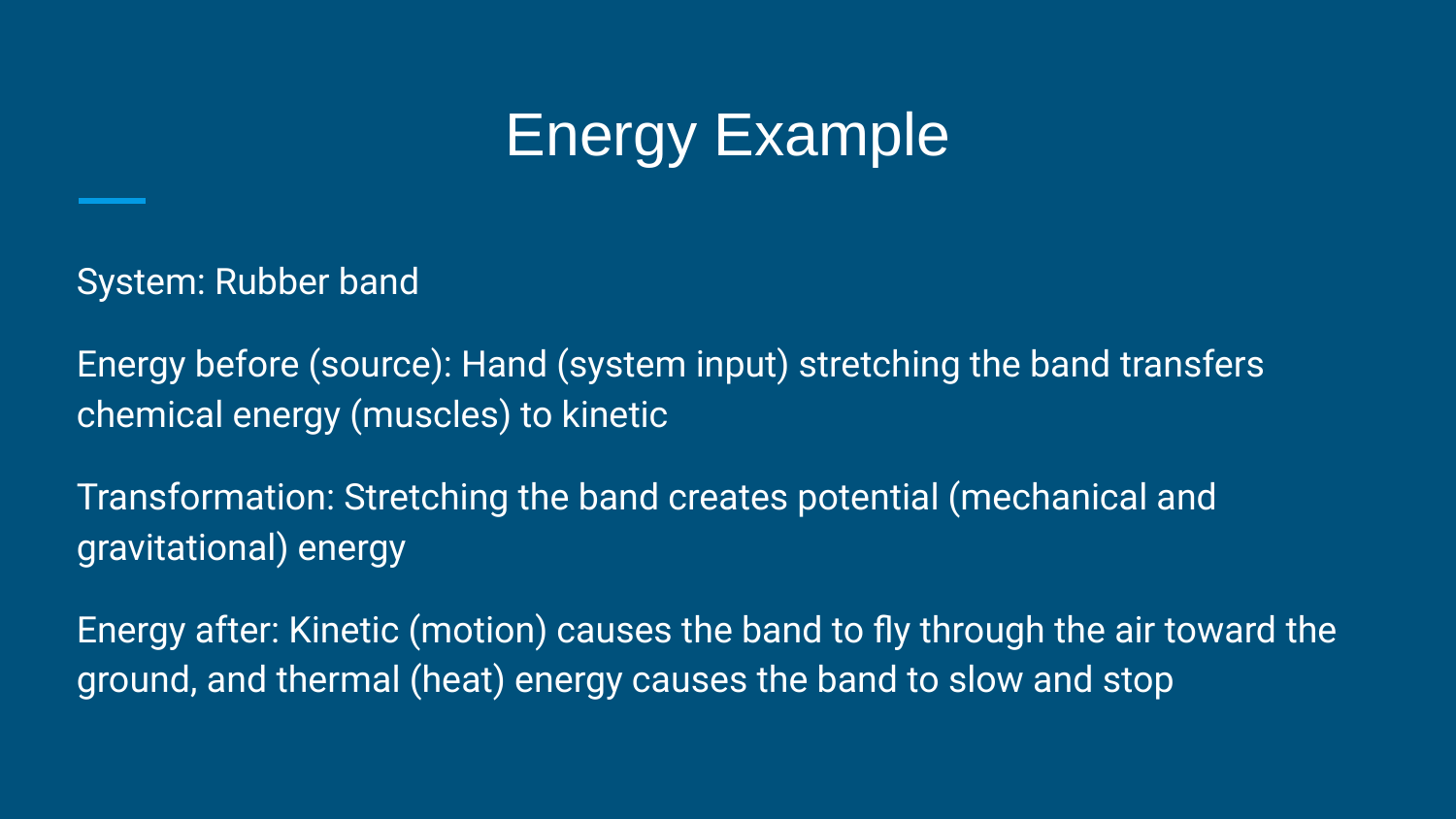

# Energy Example
System: Rubber band
Energy before (source): Hand (system input) stretching the band transfers chemical energy (muscles) to kinetic
Transformation: Stretching the band creates potential (mechanical and gravitational) energy
Energy after: Kinetic (motion) causes the band to fly through the air toward the ground, and thermal (heat) energy causes the band to slow and stop